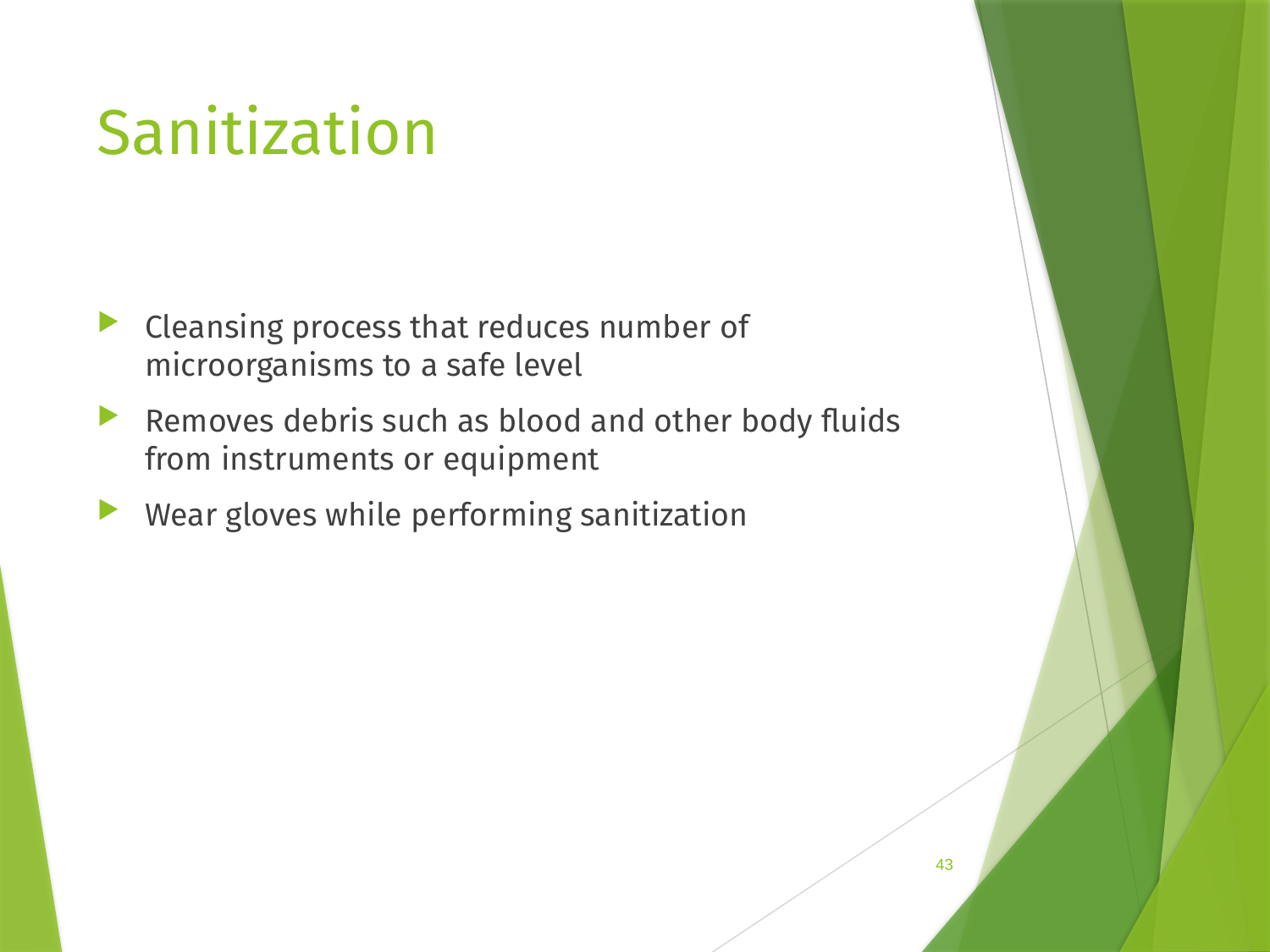

# Sanitization
Cleansing process that reduces number of microorganisms to a safe level
Removes debris such as blood and other body fluids from instruments or equipment
Wear gloves while performing sanitization
 43